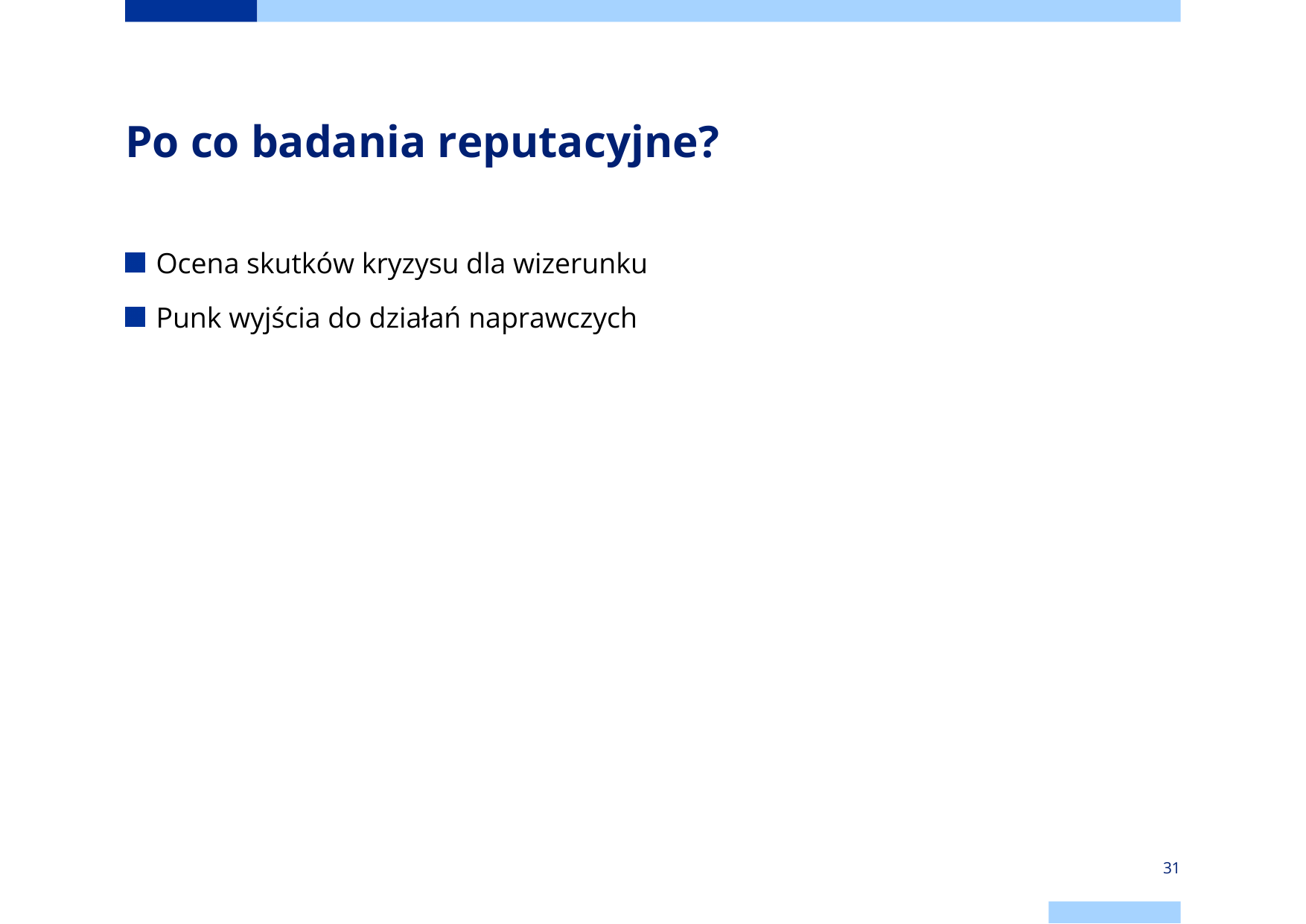

# Po co badania reputacyjne?
Ocena skutków kryzysu dla wizerunku
Punk wyjścia do działań naprawczych
31